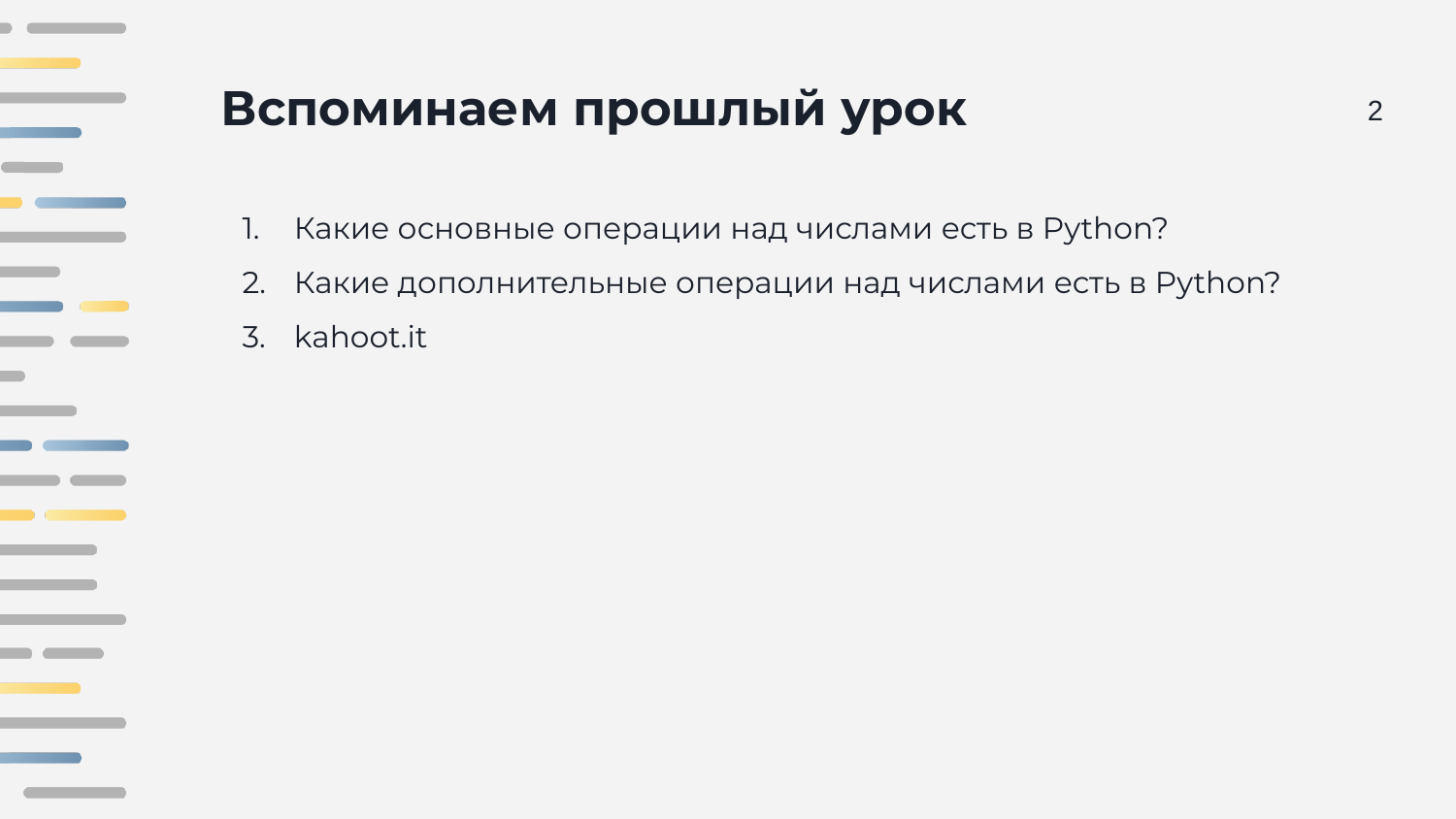

Вспоминаем прошлый урок
2
Какие основные операции над числами есть в Python?
Какие дополнительные операции над числами есть в Python?
kahoot.it